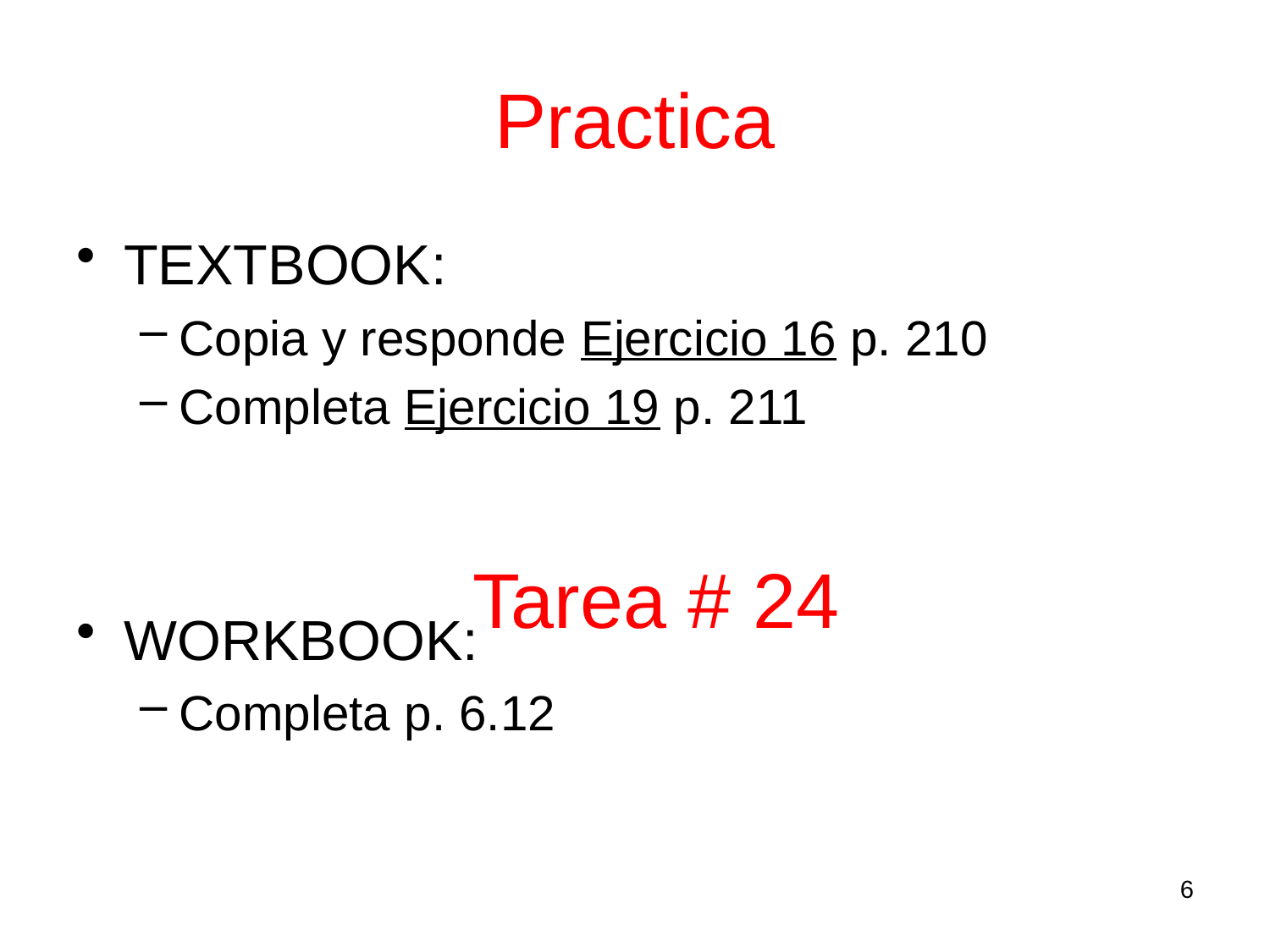

# Practica
TEXTBOOK:
Copia y responde Ejercicio 16 p. 210
Completa Ejercicio 19 p. 211

WORKBOOK:
Completa p. 6.12
Tarea # 24
6